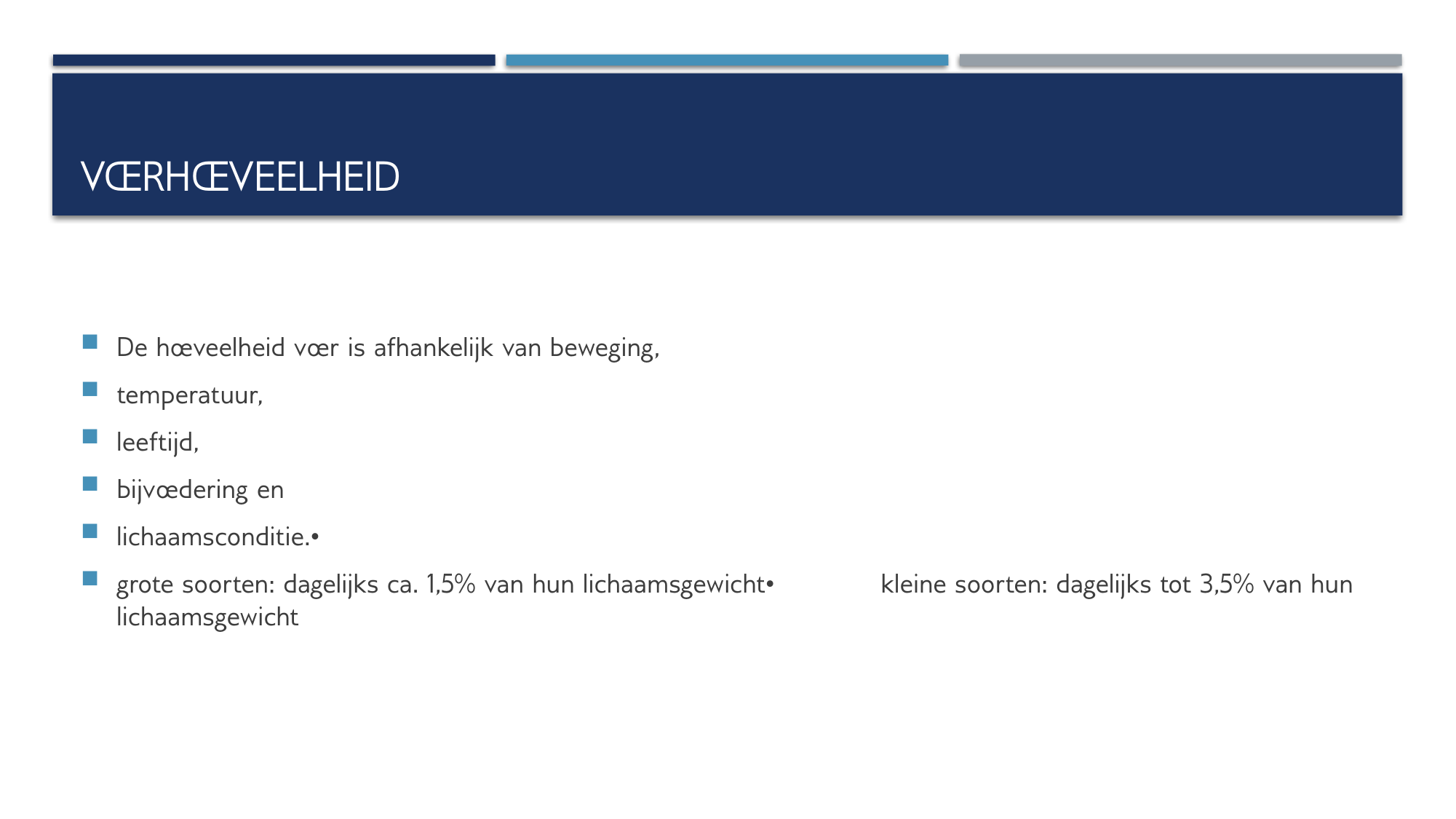

# voerhoeveelheid
De hoeveelheid voer is afhankelijk van beweging,
temperatuur,
leeftijd,
bijvoedering en
lichaamsconditie.•
grote soorten: dagelijks ca. 1,5% van hun lichaamsgewicht•	kleine soorten: dagelijks tot 3,5% van hun lichaamsgewicht